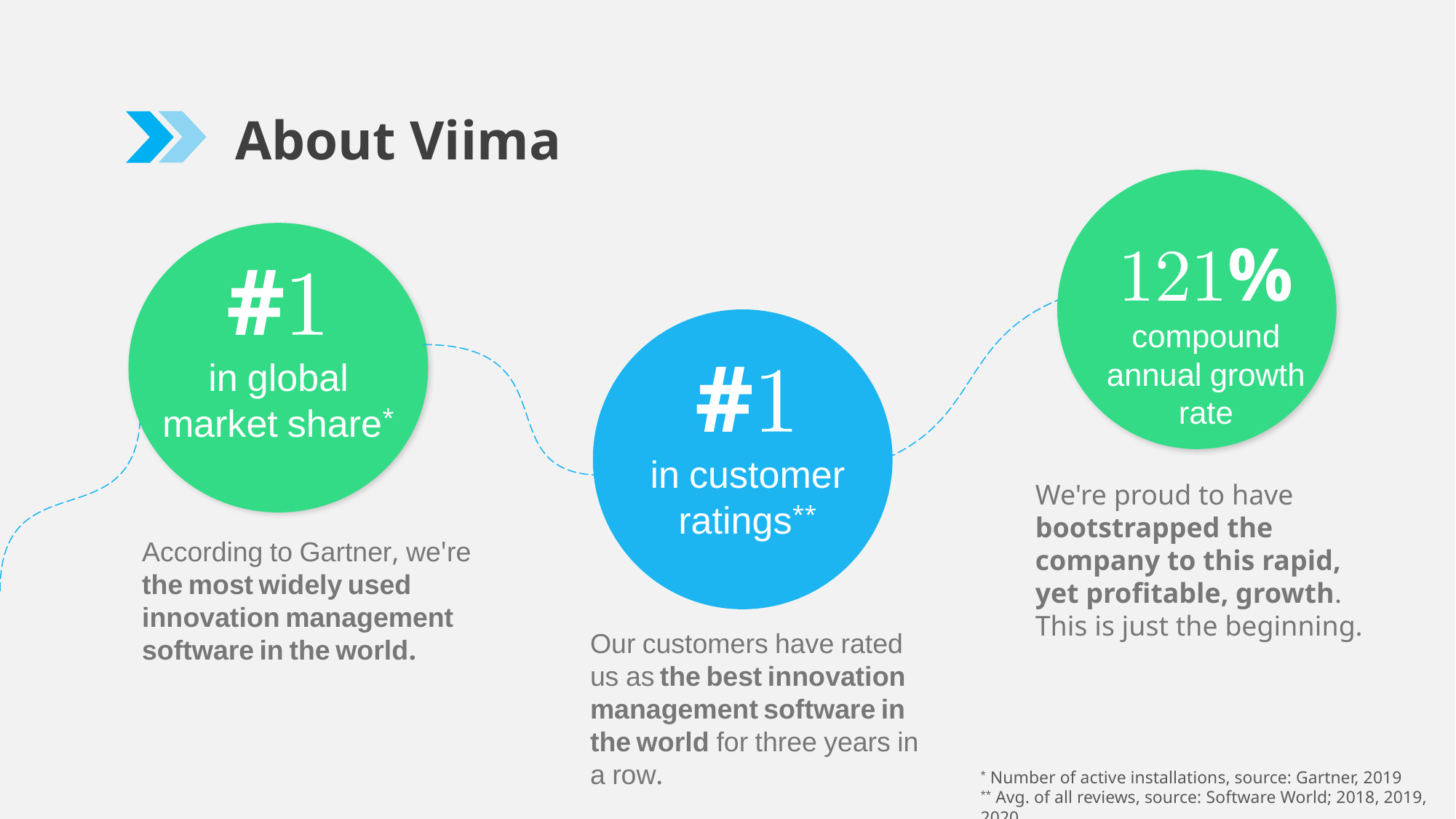

# About Viima

121%
compound annual growth rate

#1
in global
market share*

#1
in customer ratings**
We're proud to have bootstrapped the company to this rapid, yet profitable, growth. This is just the beginning.
According to Gartner, we're the most widely used innovation management software in the world.
Our customers have rated us as the best innovation management software in the world for three years in a row.
* Number of active installations, source: Gartner, 2019
** Avg. of all reviews, source: Software World; 2018, 2019, 2020